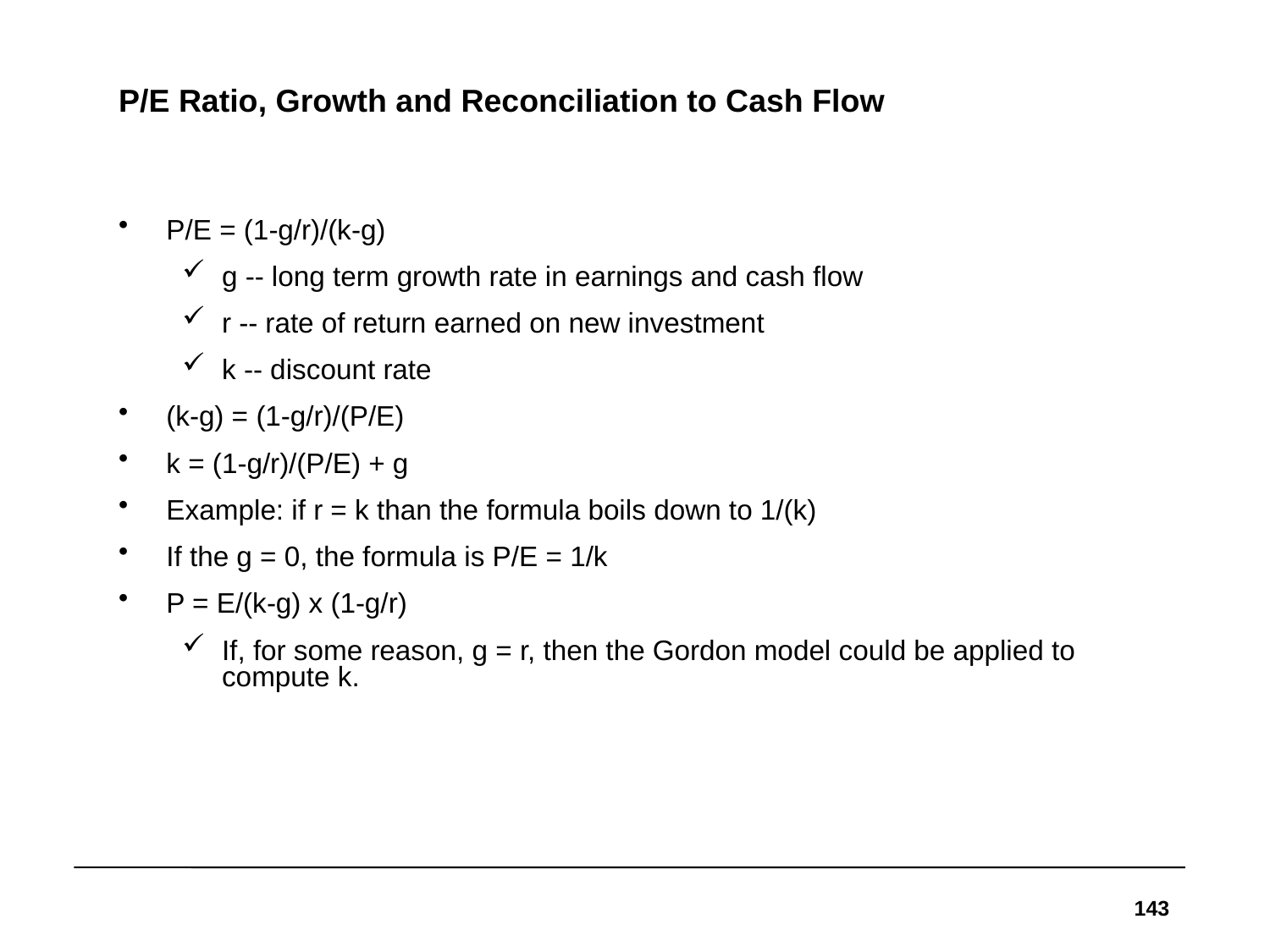

# P/E Ratio, Growth and Reconciliation to Cash Flow
P/E = (1-g/r)/(k-g)
g -- long term growth rate in earnings and cash flow
r -- rate of return earned on new investment
k -- discount rate
(k-g) = (1-g/r)/(P/E)
k = (1-g/r)/(P/E) + g
Example: if r = k than the formula boils down to 1/(k)
If the g = 0, the formula is P/E = 1/k
P = E/(k-g) x (1-g/r)
If, for some reason, g = r, then the Gordon model could be applied to compute k.